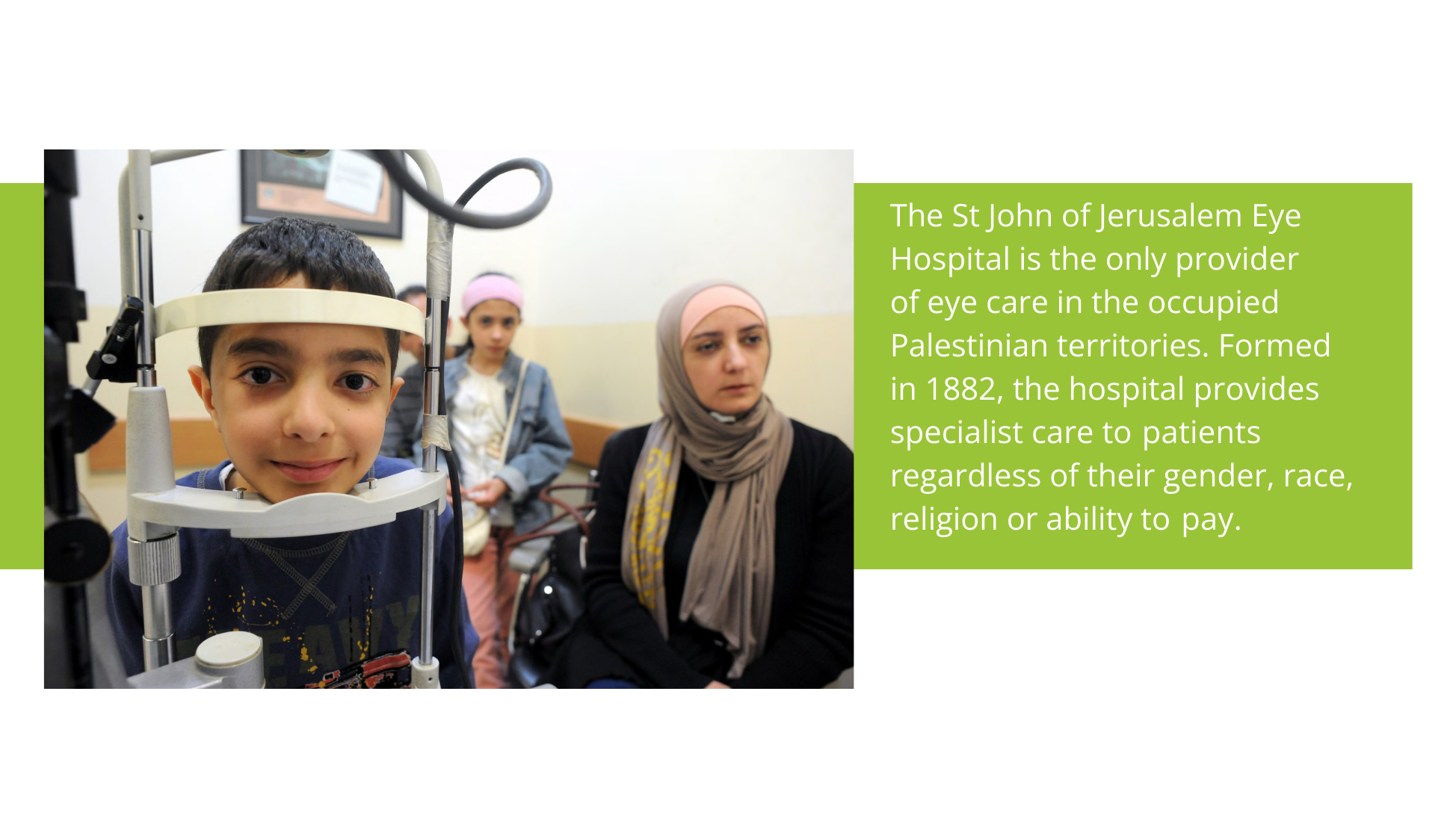

The St John of Jerusalem Eye  Hospital is the only provider  of eye care in the occupied  Palestinian territories. Formed  in 1882, the hospital provides  specialist care to patients
regardless of their gender, race,  religion or ability to pay.